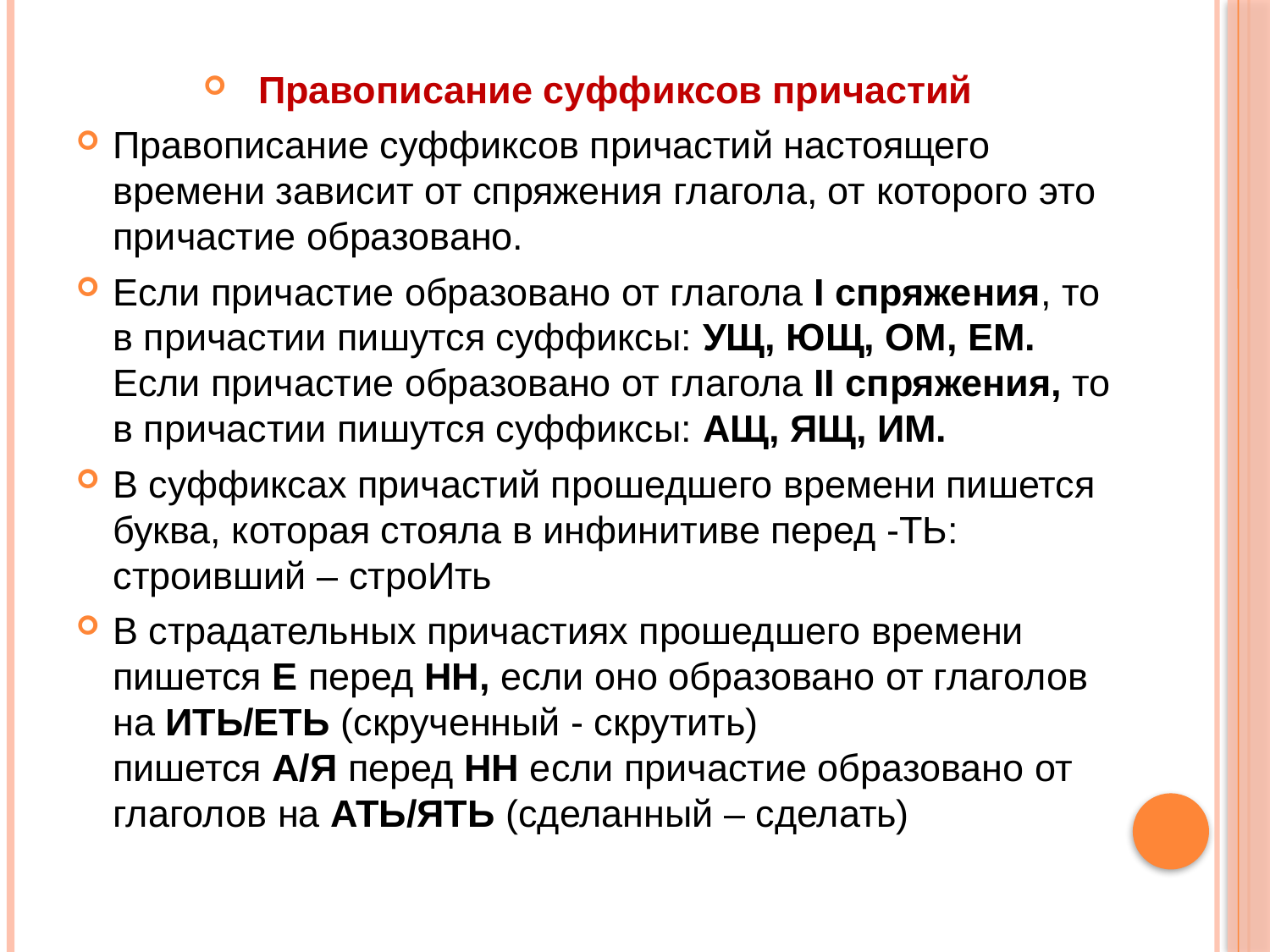

Правописание суффиксов причастий
Правописание суффиксов причастий настоящего времени зависит от спряжения глагола, от которого это причастие образовано.
Если причастие образовано от глагола I спряжения, то в причастии пишутся суффиксы: УЩ, ЮЩ, ОМ, ЕМ.
Если причастие образовано от глагола II cпряжения, то в причастии пишутся суффиксы: АЩ, ЯЩ, ИМ.
В суффиксах причастий прошедшего времени пишется буква, которая стояла в инфинитиве перед -ТЬ: строивший – строИть
В страдательных причастиях прошедшего времени
пишется Е перед НН, если оно образовано от глаголов на ИТЬ/ЕТЬ (скрученный - скрутить)
пишется А/Я перед НН если причастие образовано от глаголов на АТЬ/ЯТЬ (сделанный – сделать)